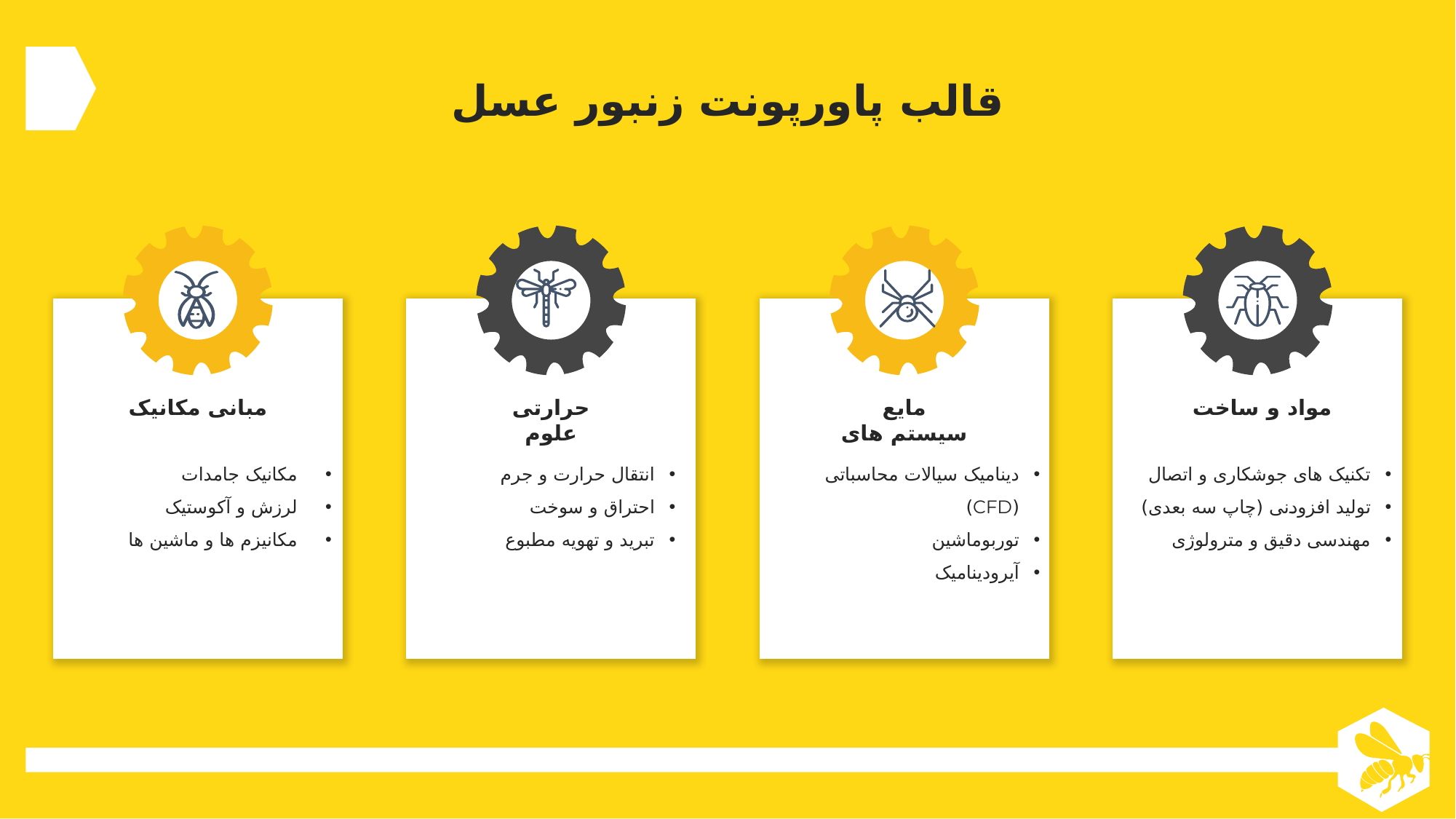

قالب پاورپونت زنبور عسل

مبانی مکانیک
حرارتی
علوم
مایع
سیستم های
مواد و ساخت
مکانیک جامدات
لرزش و آکوستیک
مکانیزم ها و ماشین ها
انتقال حرارت و جرم
احتراق و سوخت
تبرید و تهویه مطبوع
دینامیک سیالات محاسباتی (CFD)
توربوماشین
آیرودینامیک
تکنیک های جوشکاری و اتصال
تولید افزودنی (چاپ سه بعدی)
مهندسی دقیق و مترولوژی